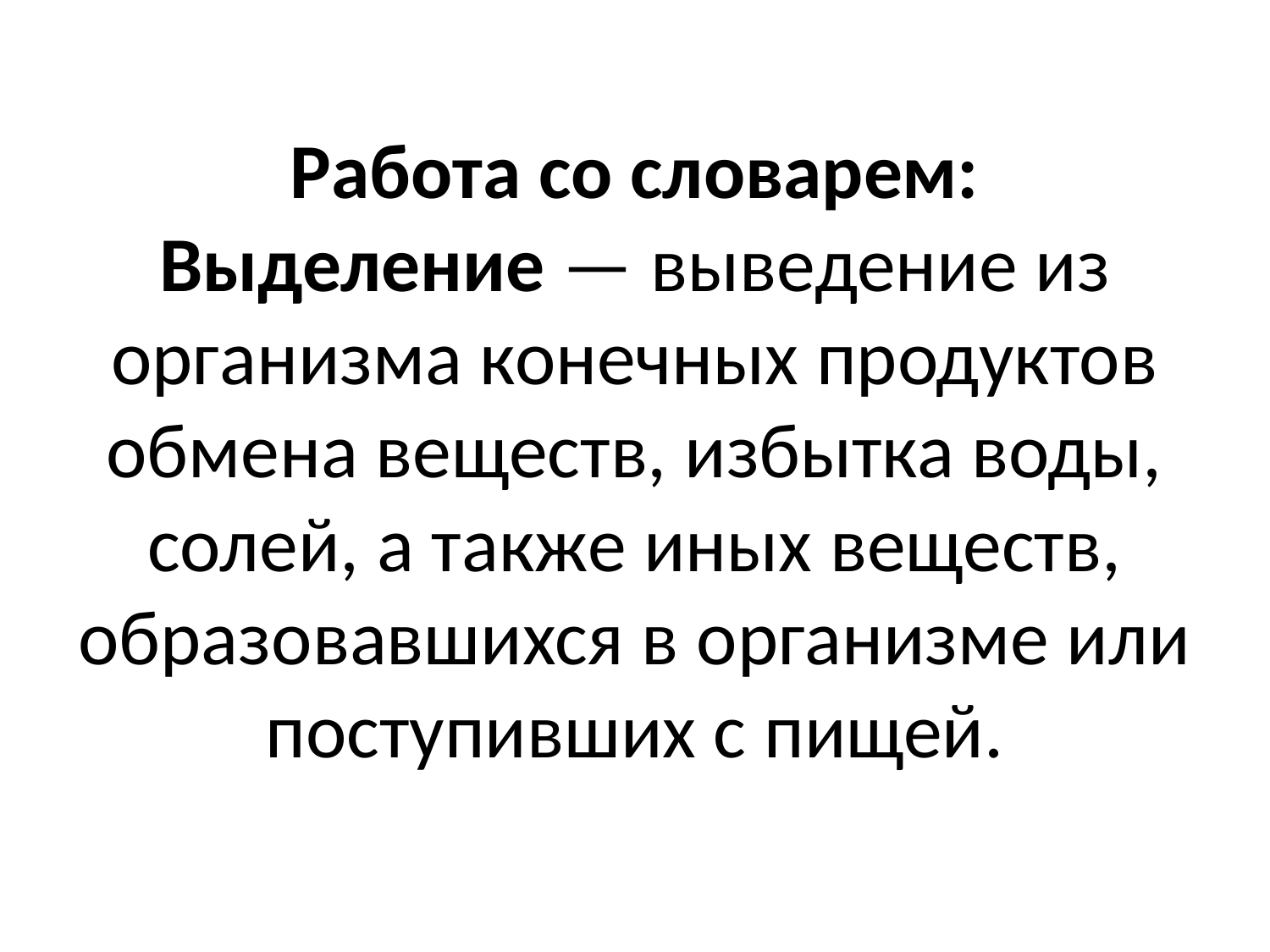

# Работа со словарем: Выделение — выведение из организма конечных продуктов обмена веществ, избытка воды, солей, а также иных веществ, образовавшихся в организме или поступивших с пищей.